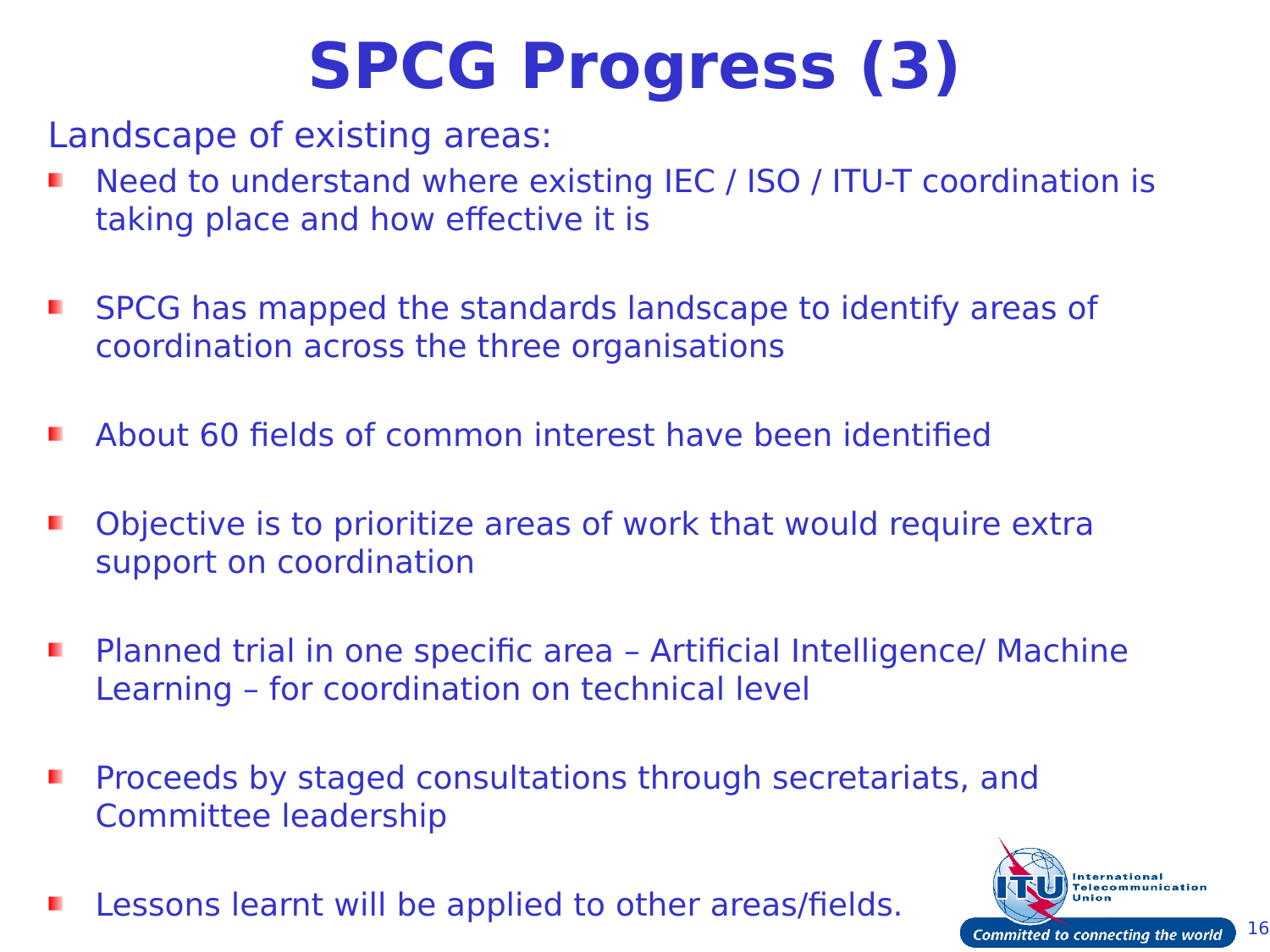

# SPCG Progress (3)
Landscape of existing areas:
Need to understand where existing IEC / ISO / ITU-T coordination is taking place and how effective it is

SPCG has mapped the standards landscape to identify areas of coordination across the three organisations

About 60 fields of common interest have been identified

Objective is to prioritize areas of work that would require extra support on coordination

Planned trial in one specific area – Artificial Intelligence/ Machine Learning – for coordination on technical level

Proceeds by staged consultations through secretariats, and Committee leadership

Lessons learnt will be applied to other areas/fields.
16